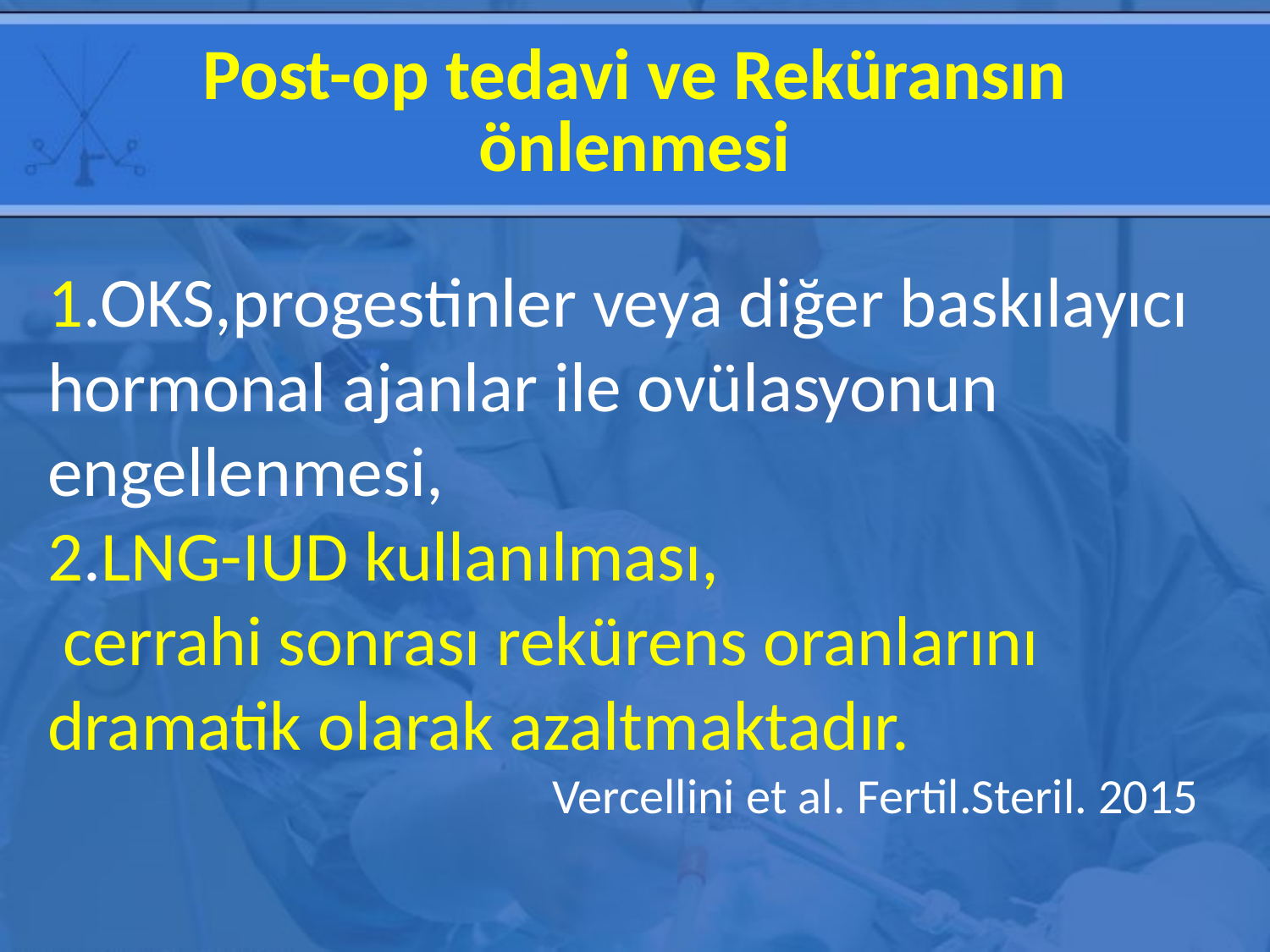

# Post-op tedavi ve Reküransın önlenmesi
1.OKS,progestinler veya diğer baskılayıcı hormonal ajanlar ile ovülasyonun engellenmesi,
2.LNG-IUD kullanılması,
 cerrahi sonrası rekürens oranlarını dramatik olarak azaltmaktadır.
                                             Vercellini et al. Fertil.Steril. 2015